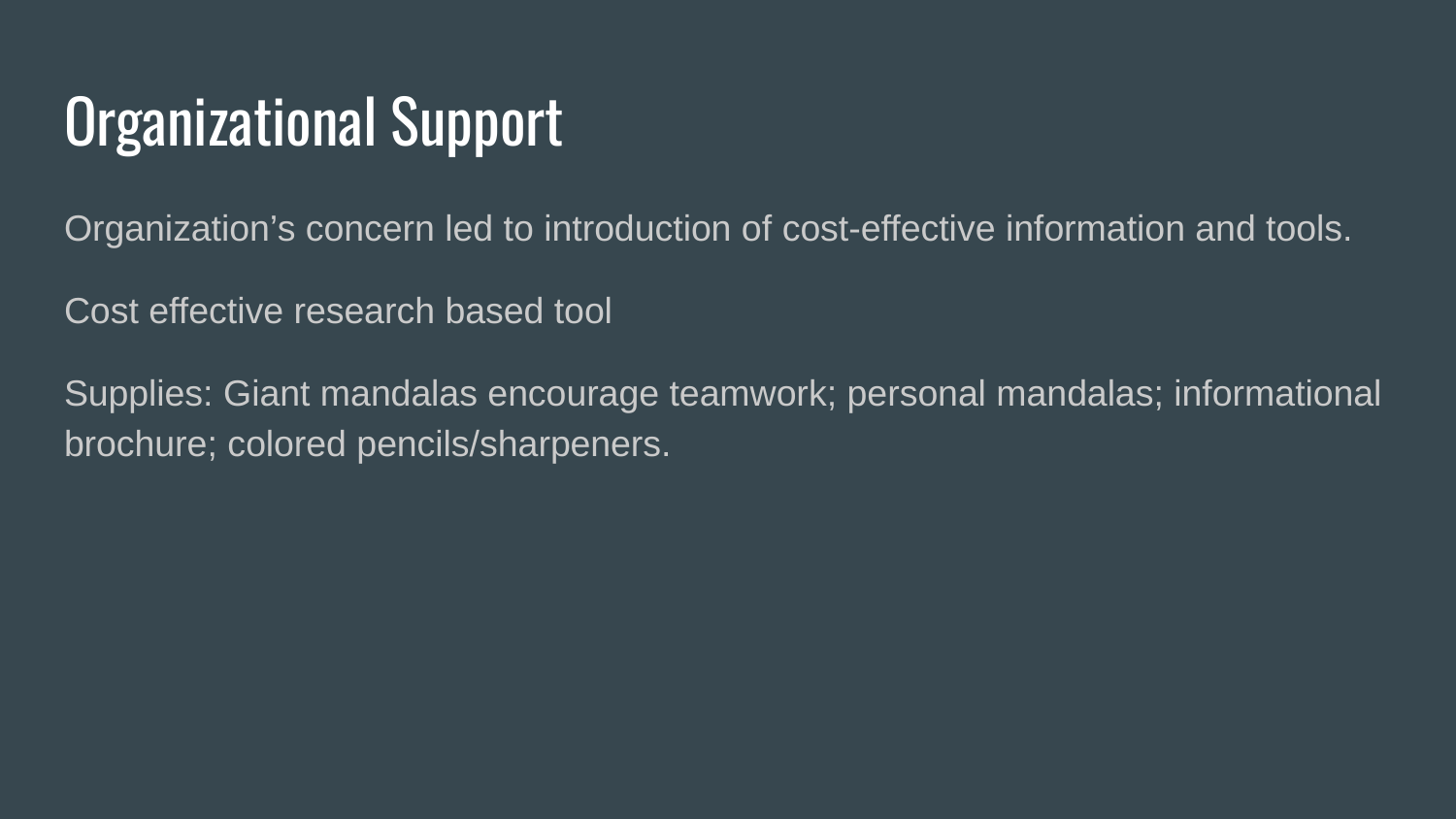

# Organizational Support
Organization’s concern led to introduction of cost-effective information and tools.
Cost effective research based tool
Supplies: Giant mandalas encourage teamwork; personal mandalas; informational brochure; colored pencils/sharpeners.